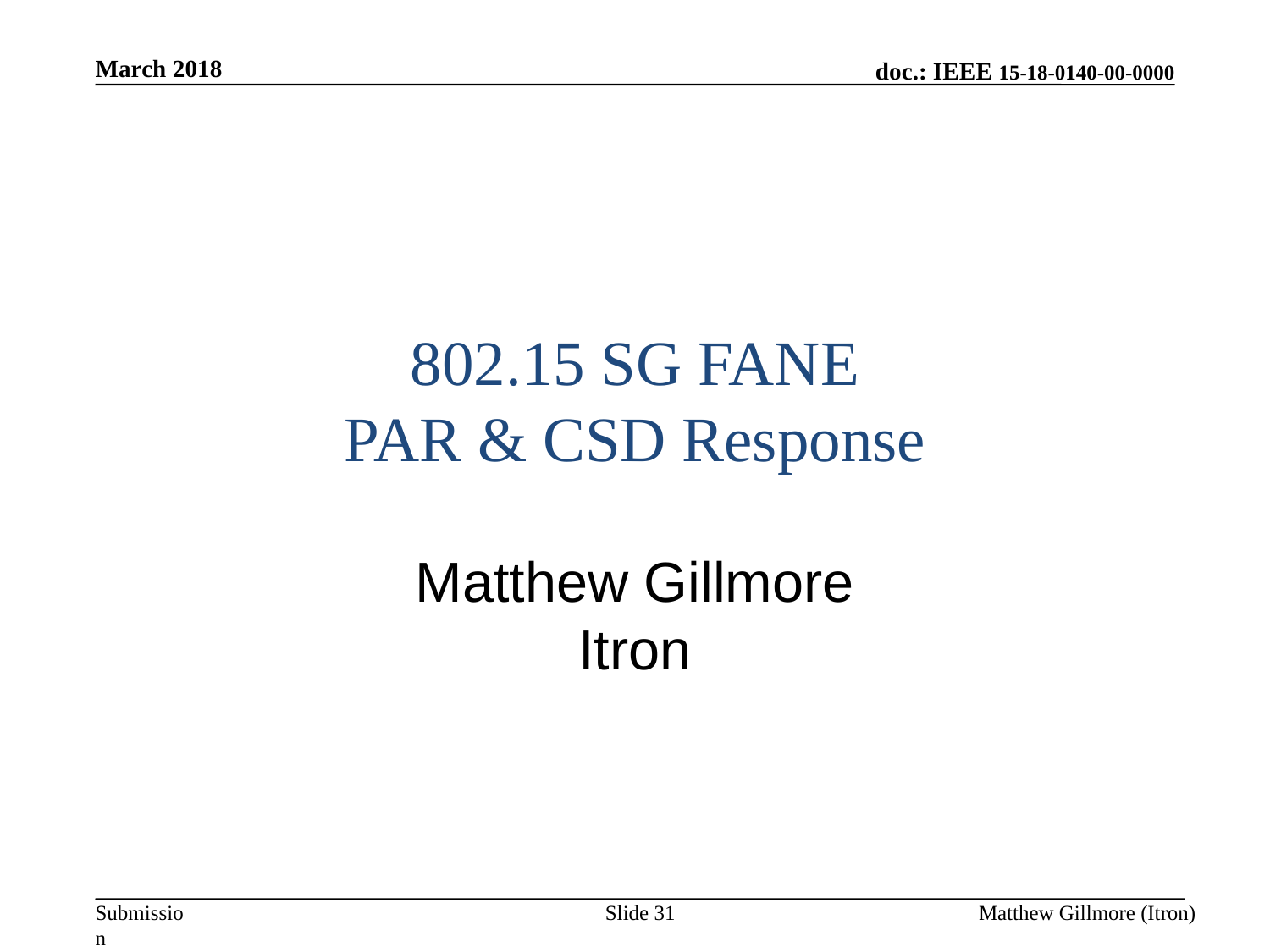

March 2018
# 802.15 SG FANE PAR & CSD Response
Matthew Gillmore
Itron

Slide 31
Matthew Gillmore (Itron)